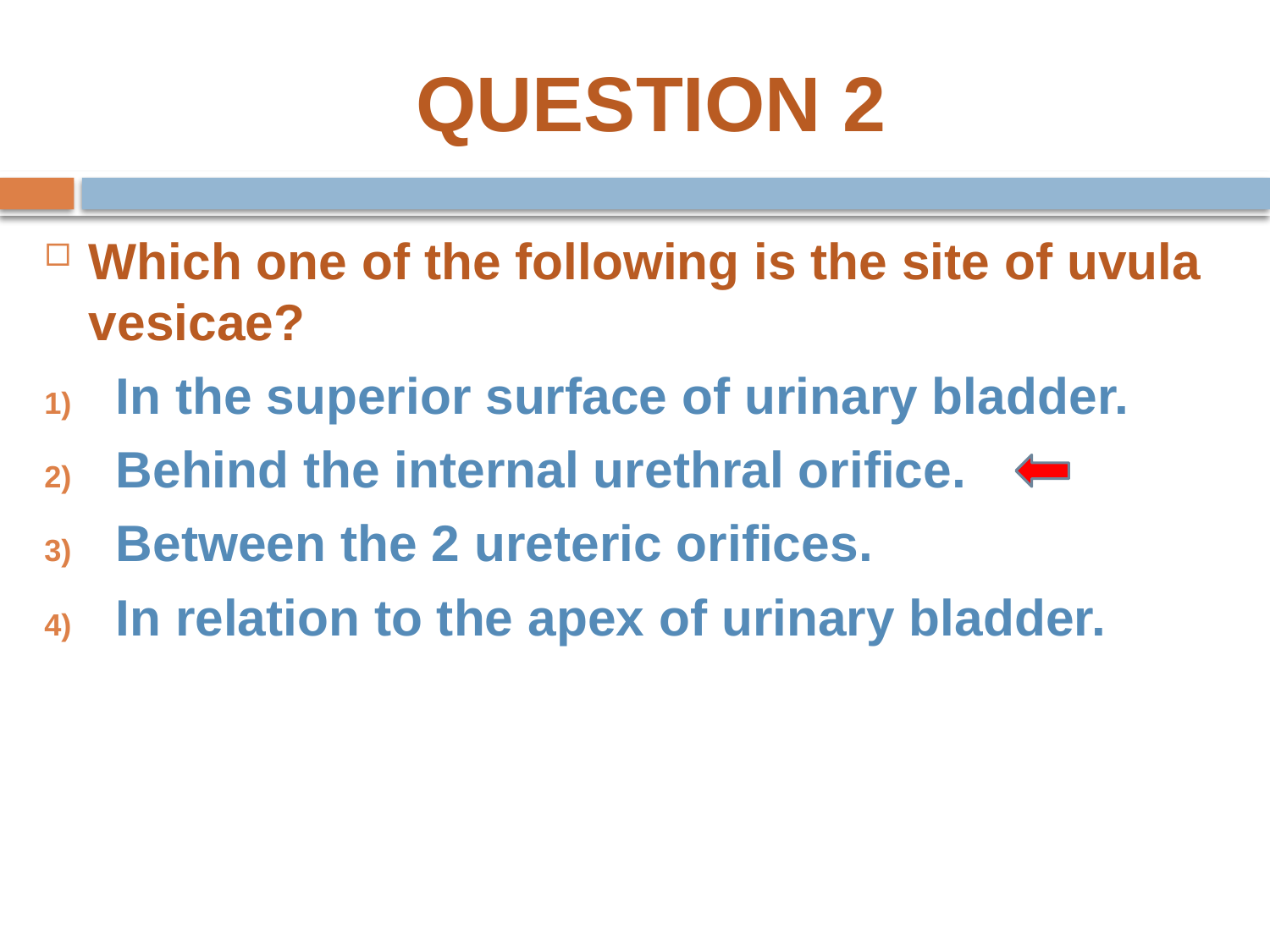

# QUESTION 2
Which one of the following is the site of uvula vesicae?
In the superior surface of urinary bladder.
Behind the internal urethral orifice.
Between the 2 ureteric orifices.
In relation to the apex of urinary bladder.